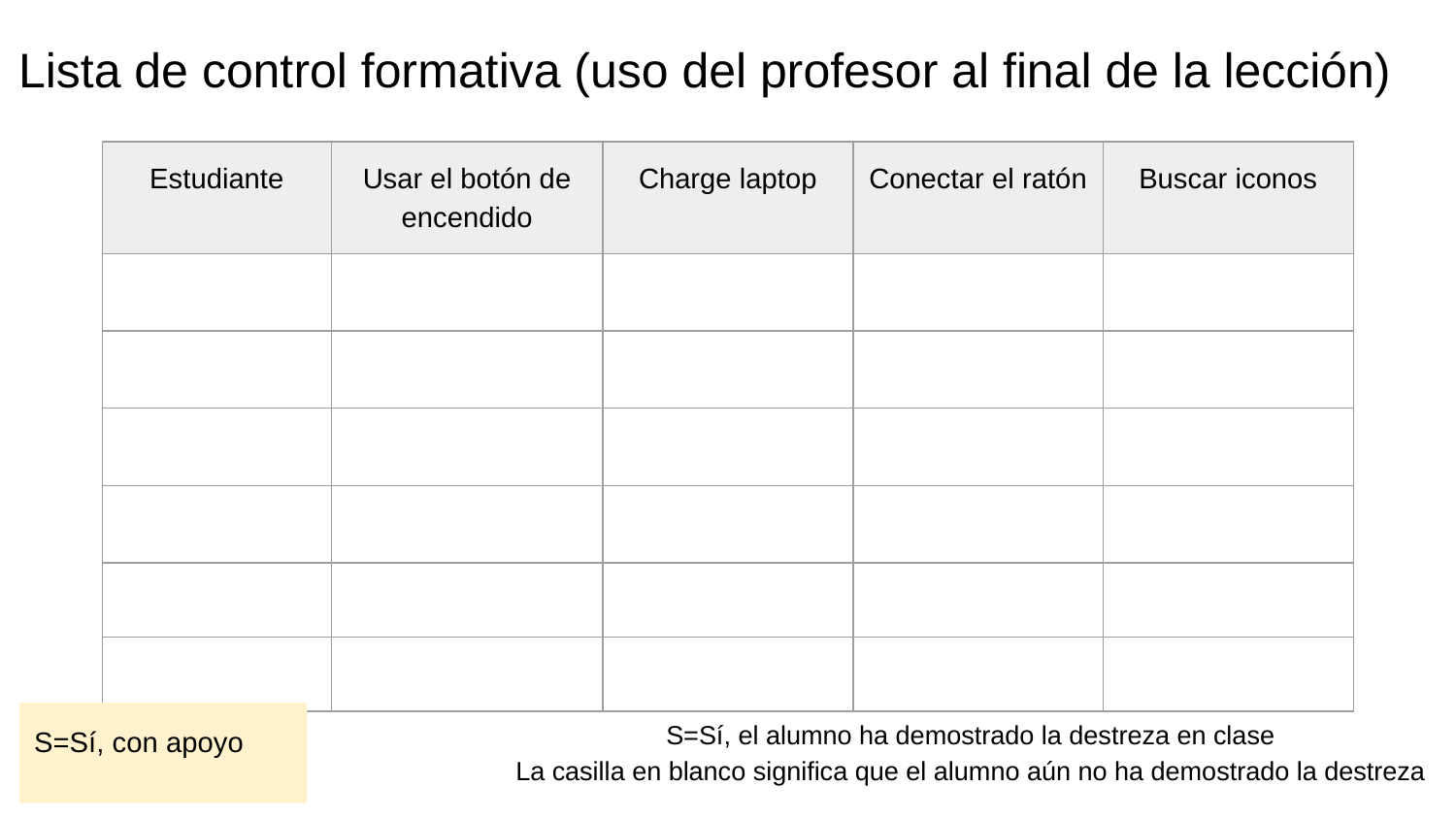

Lista de control formativa (uso del profesor al final de la lección)

| Estudiante | Usar el botón de encendido | Charge laptop | Conectar el ratón | Buscar iconos |
| --- | --- | --- | --- | --- |
|  |  |  |  |  |
|  |  |  |  |  |
|  |  |  |  |  |
|  |  |  |  |  |
|  |  |  |  |  |
|  |  |  |  |  |
S=Sí, el alumno ha demostrado la destreza en clase
La casilla en blanco significa que el alumno aún no ha demostrado la destreza

S=Sí, con apoyo